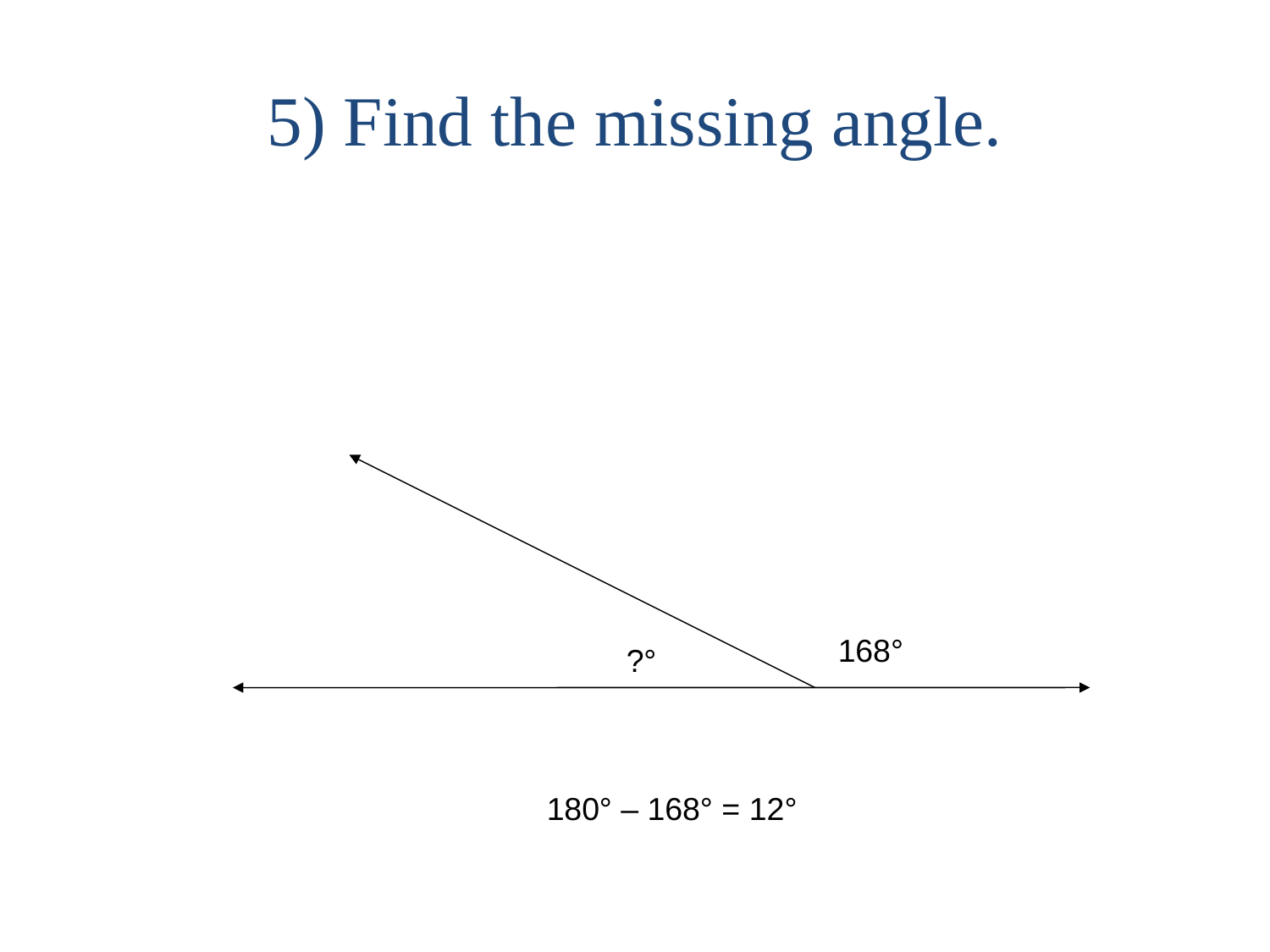

5) Find the missing angle.

168°
?°

180° – 168° = 12°